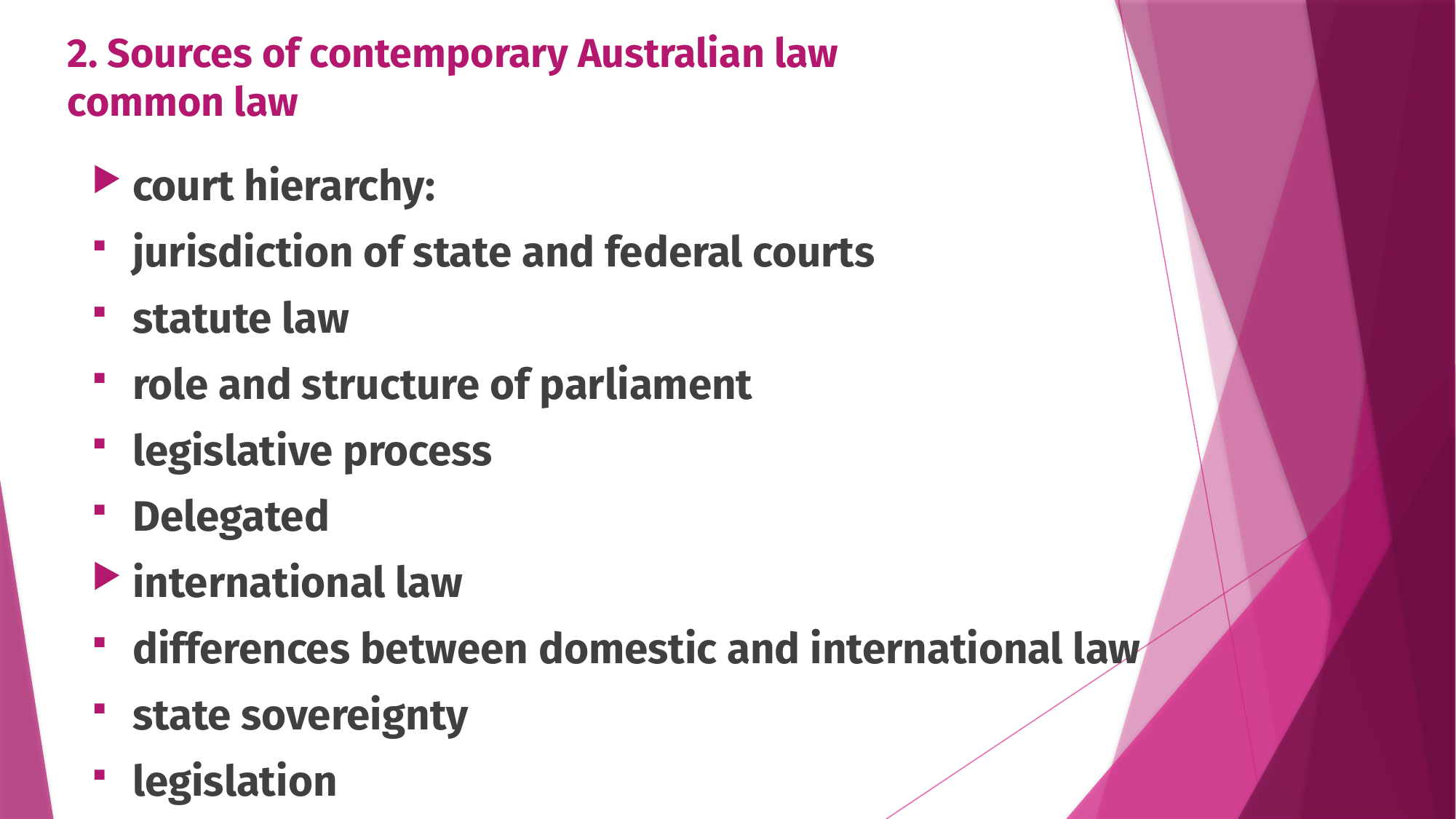

# 2. Sources of contemporary Australian law common law
court hierarchy:
jurisdiction of state and federal courts
statute law
role and structure of parliament
legislative process
Delegated
international law
differences between domestic and international law
state sovereignty
legislation